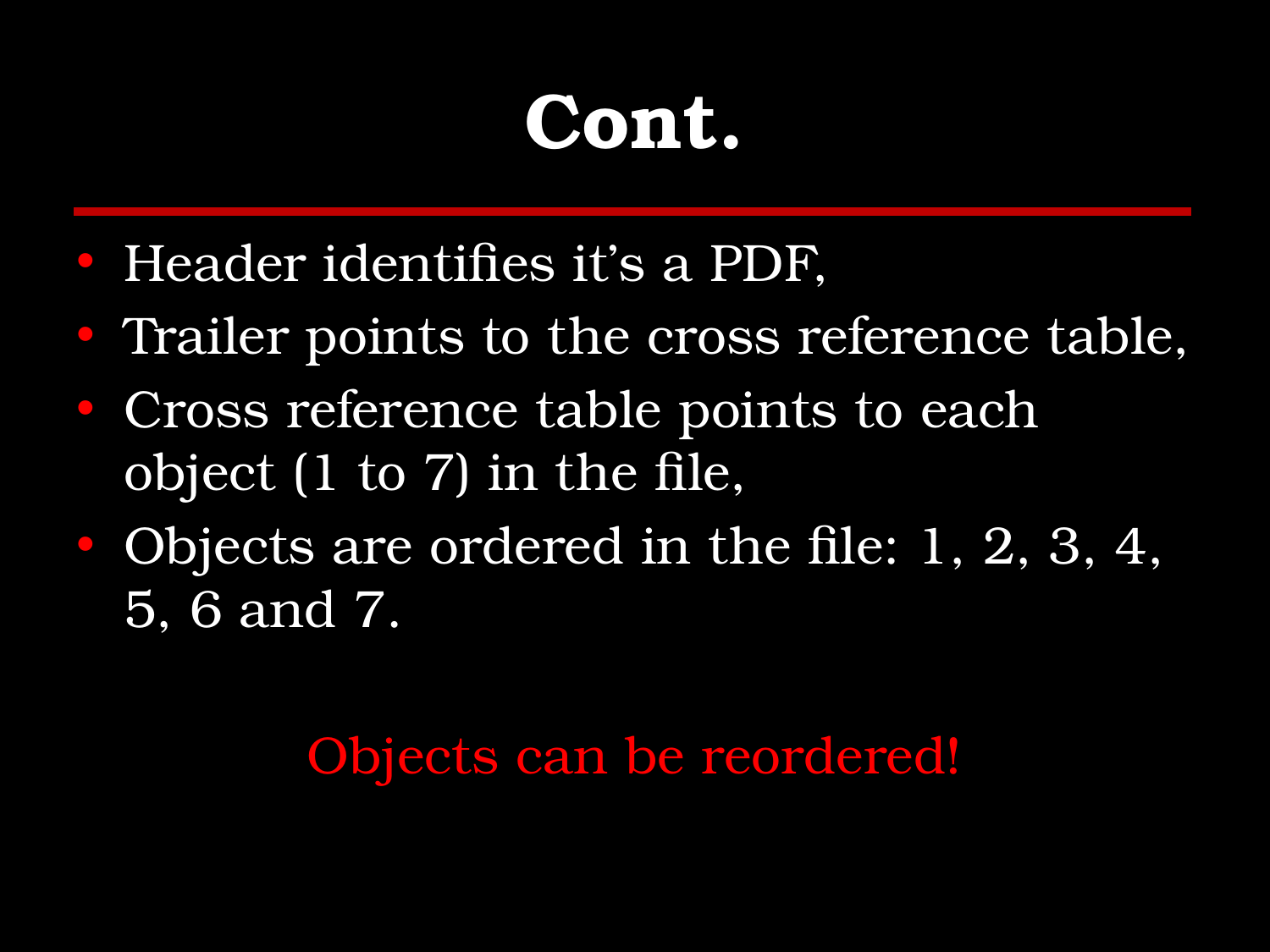

# Cont.
Header identifies it’s a PDF,
Trailer points to the cross reference table,
Cross reference table points to each object (1 to 7) in the file,
Objects are ordered in the file: 1, 2, 3, 4, 5, 6 and 7.

Objects can be reordered!